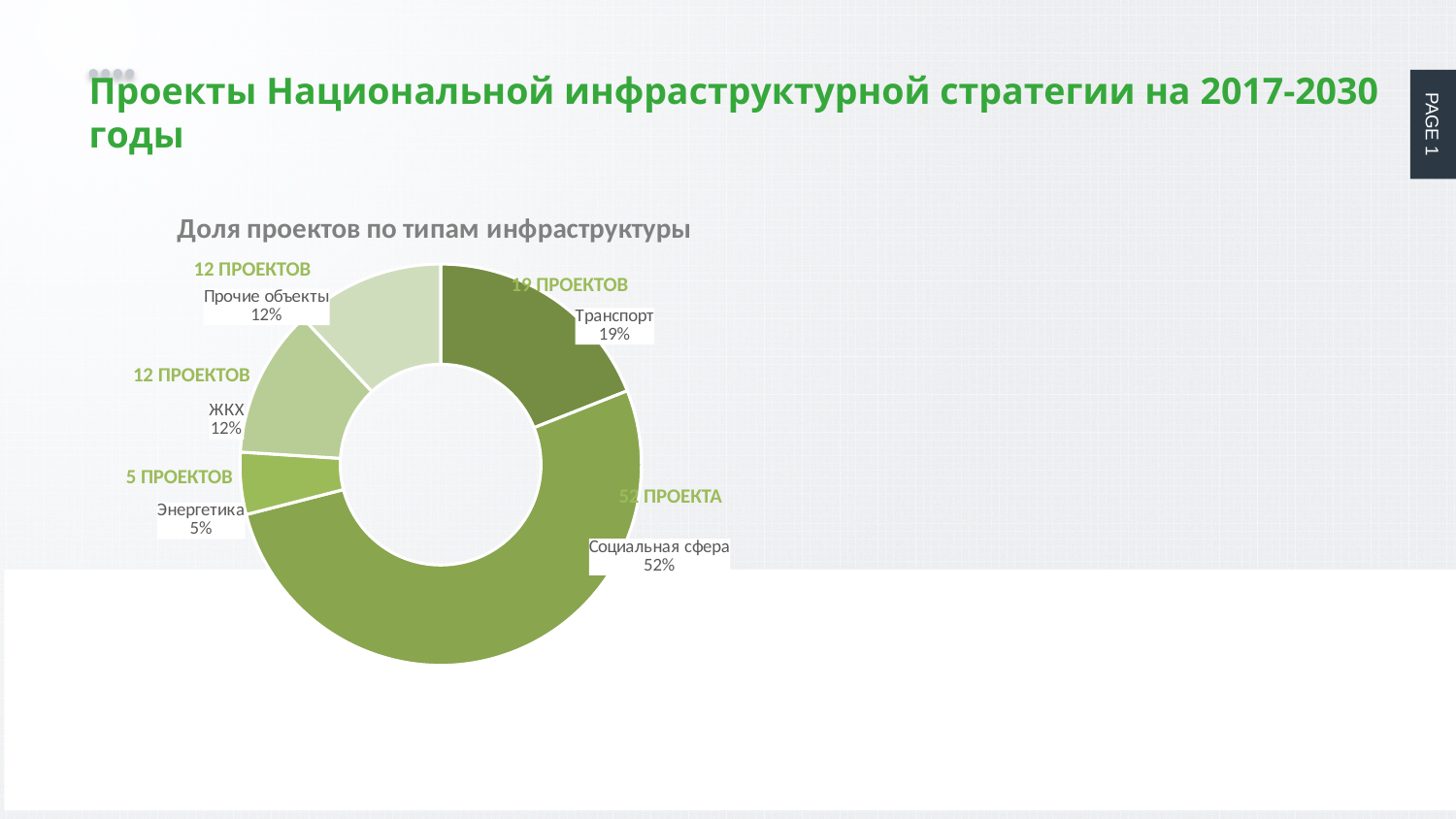

Проекты Национальной инфраструктурной стратегии на 2017-2030 годы

### Chart: Доля проектов по типам инфраструктуры

| Category | Продажи |
|---|---|
| Транпорт | 19.0 |
| Социальная сфера | 52.0 |
| Энергетика | 5.0 |
| ЖКХ | 12.0 |
| прочие объекты | 12.0 |
12 ПРОЕКТОВ
19 ПРОЕКТОВ
12 ПРОЕКТОВ
5 ПРОЕКТОВ
52 ПРОЕКТА